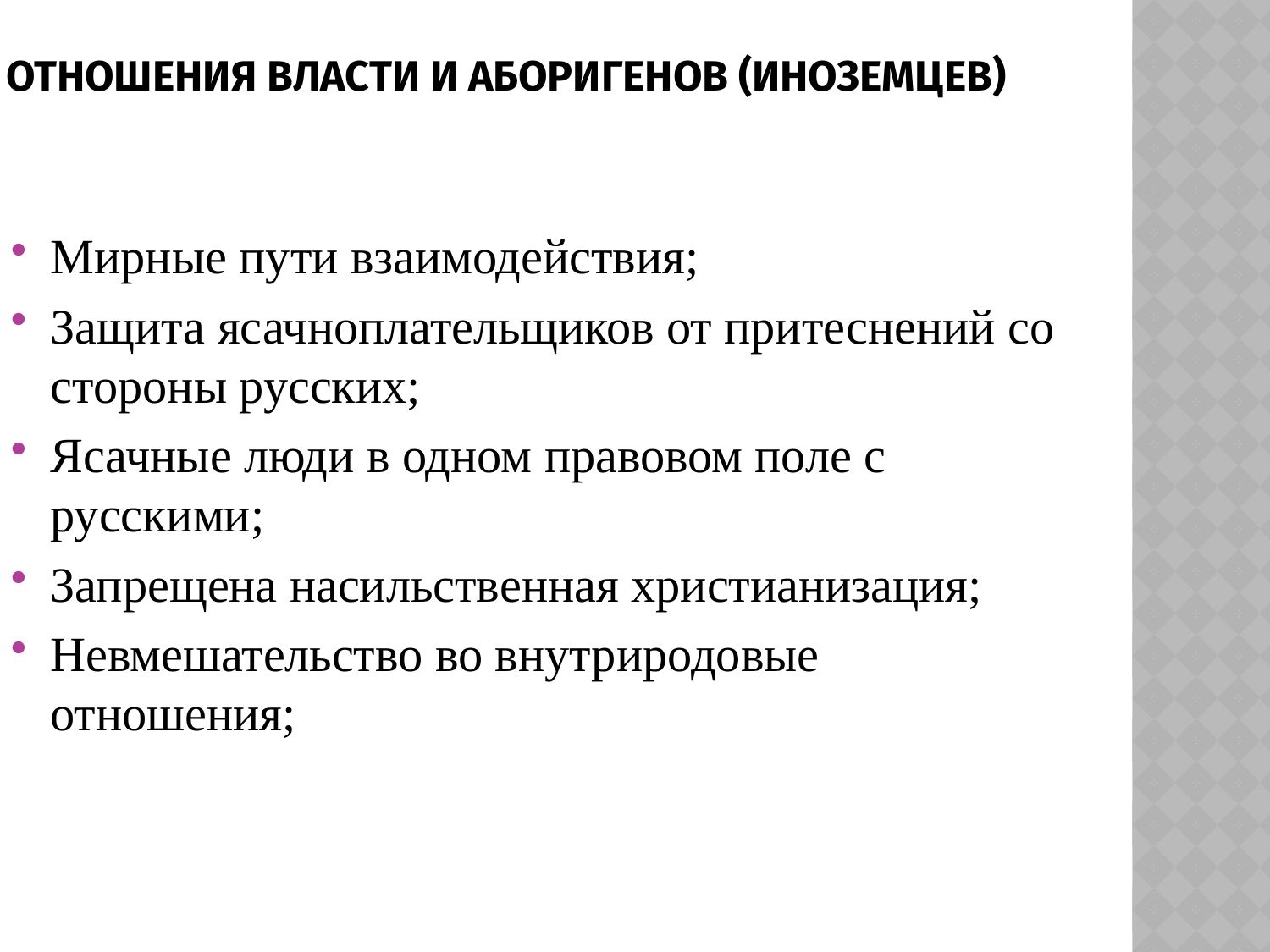

# Отношения власти и аборигенов (иноземцев)
Мирные пути взаимодействия;
Защита ясачноплательщиков от притеснений со стороны русских;
Ясачные люди в одном правовом поле с русскими;
Запрещена насильственная христианизация;
Невмешательство во внутриродовые отношения;